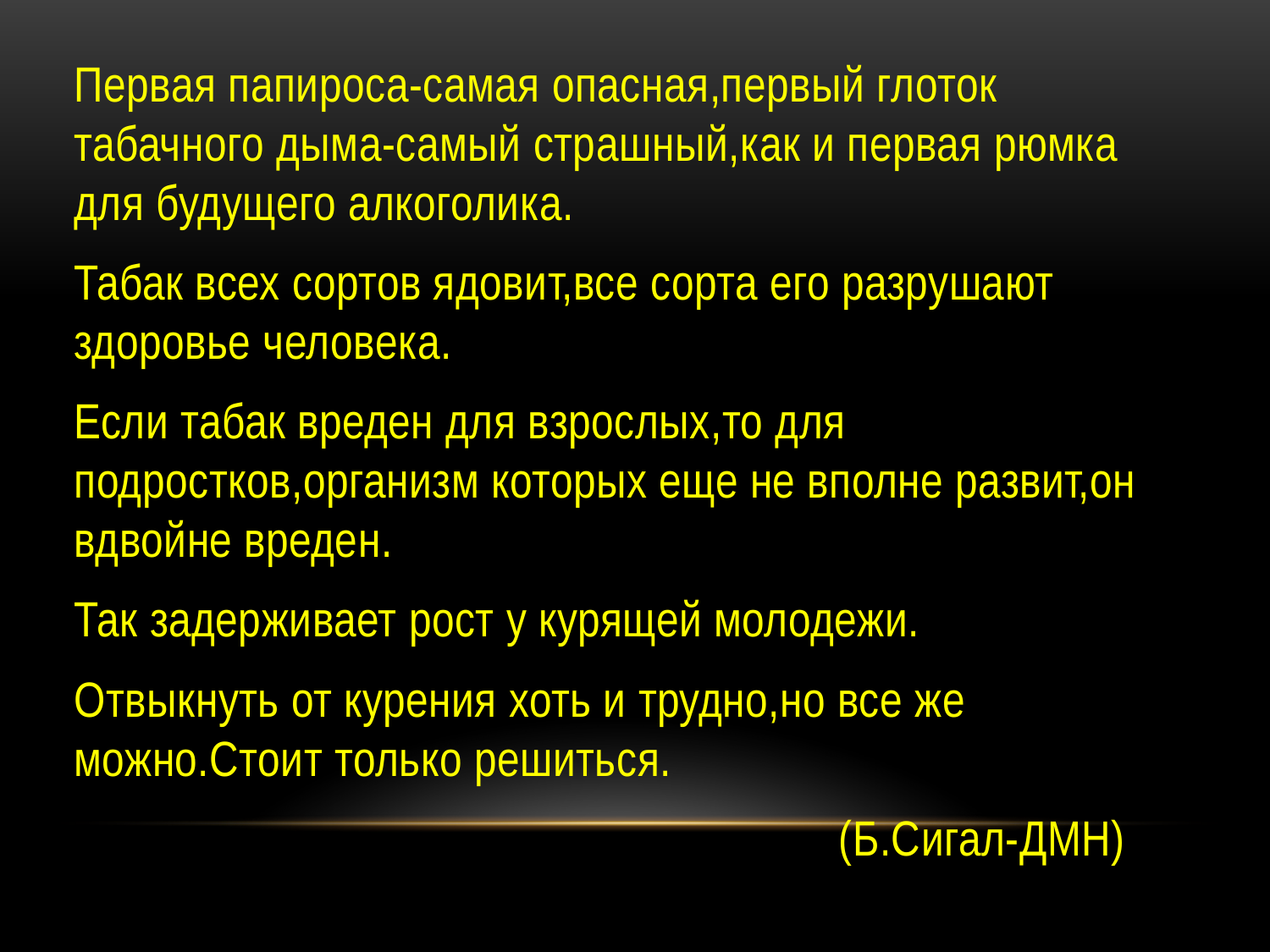

Первая папироса-самая опасная,первый глоток табачного дыма-самый страшный,как и первая рюмка для будущего алкоголика.
Табак всех сортов ядовит,все сорта его разрушают здоровье человека.
Если табак вреден для взрослых,то для подростков,организм которых еще не вполне развит,он вдвойне вреден.
Так задерживает рост у курящей молодежи.
Отвыкнуть от курения хоть и трудно,но все же можно.Стоит только решиться.
                                                                 (Б.Сигал-ДМН)